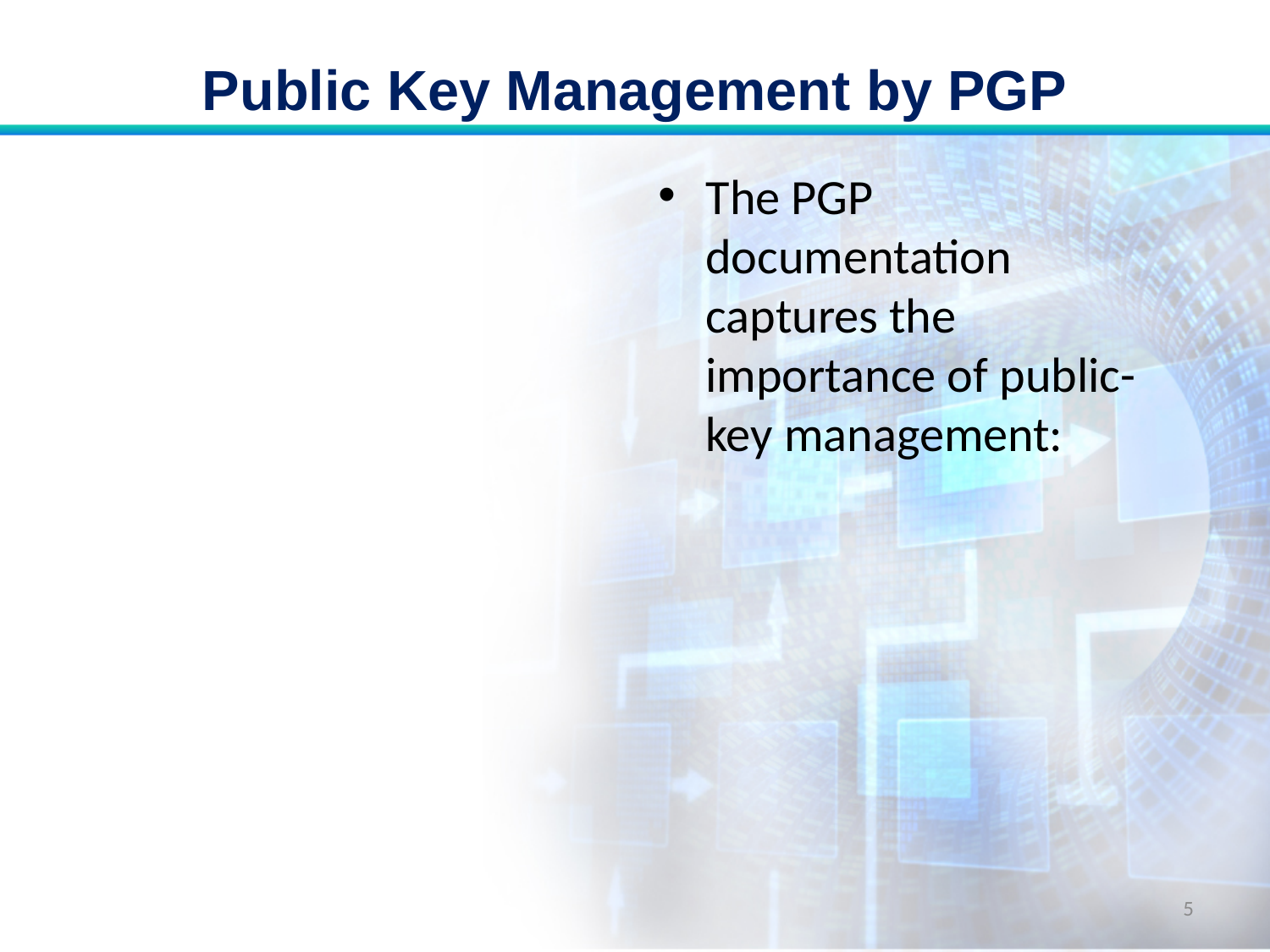

# Public Key Management by PGP
The PGP documentation captures the importance of public-key management:

5